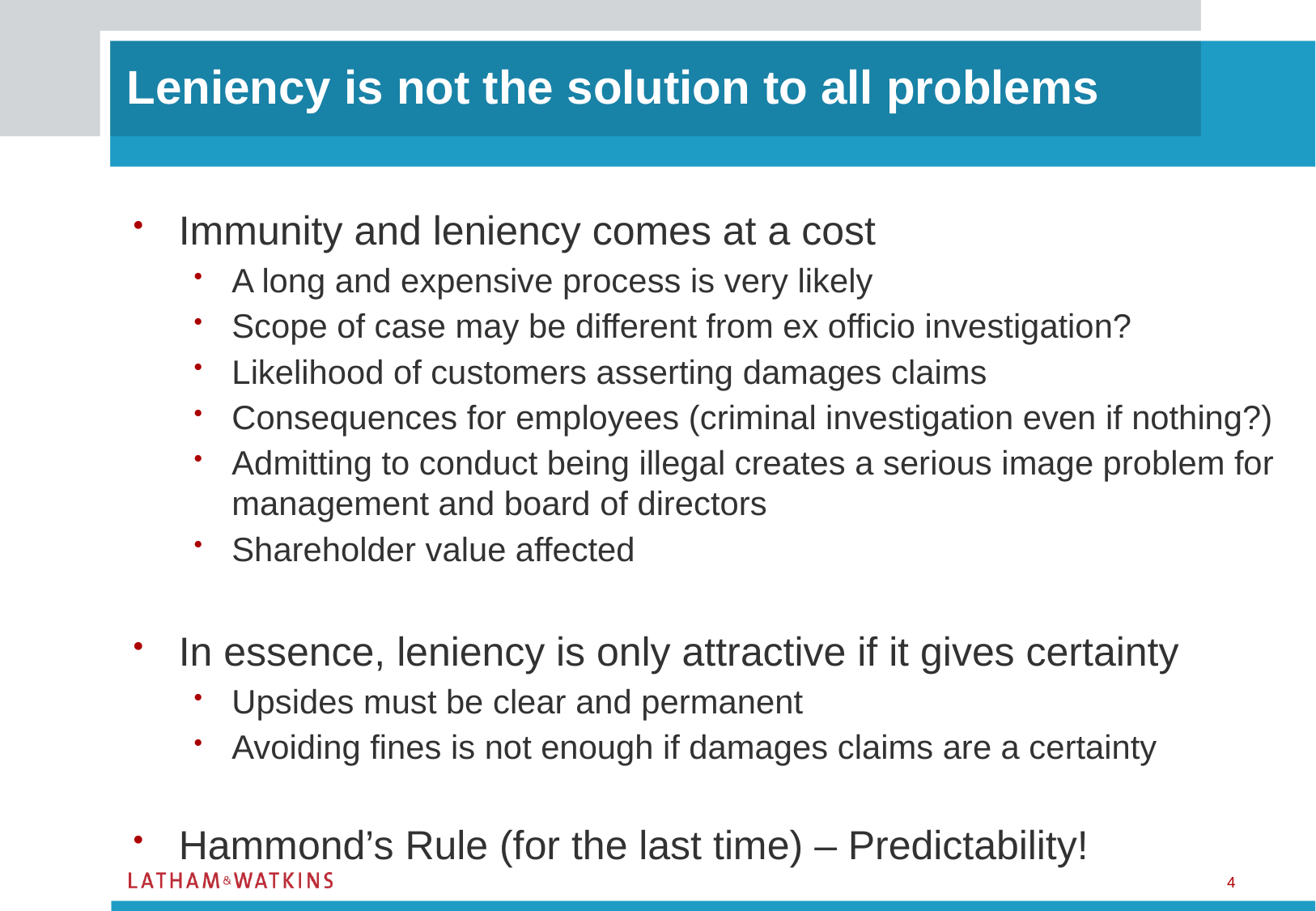

# Leniency is not the solution to all problems
Immunity and leniency comes at a cost
A long and expensive process is very likely
Scope of case may be different from ex officio investigation?
Likelihood of customers asserting damages claims
Consequences for employees (criminal investigation even if nothing?)
Admitting to conduct being illegal creates a serious image problem for management and board of directors
Shareholder value affected

In essence, leniency is only attractive if it gives certainty
Upsides must be clear and permanent
Avoiding fines is not enough if damages claims are a certainty

Hammond’s Rule (for the last time) – Predictability!

4